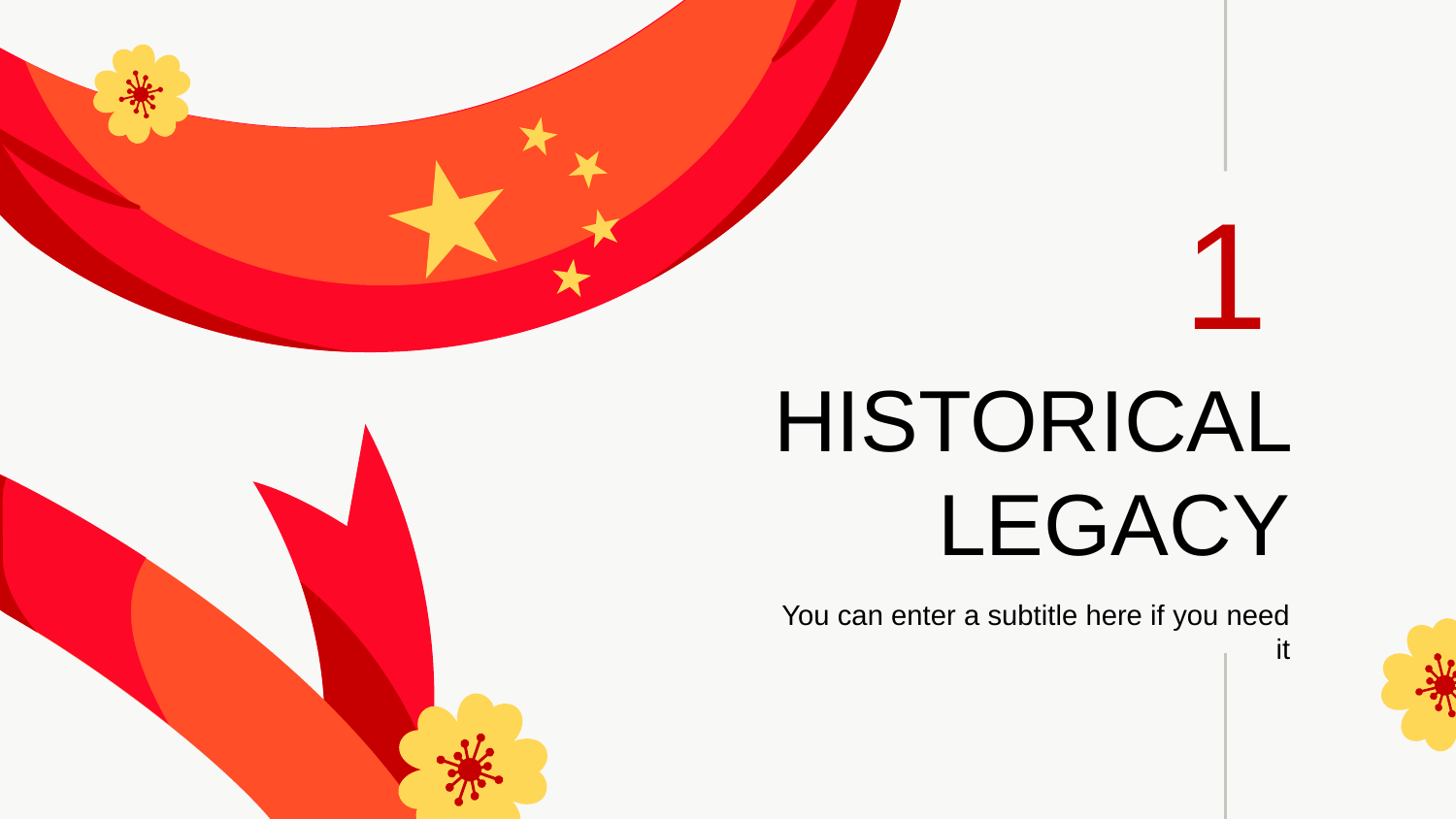

1
# HISTORICAL LEGACY

You can enter a subtitle here if you need it